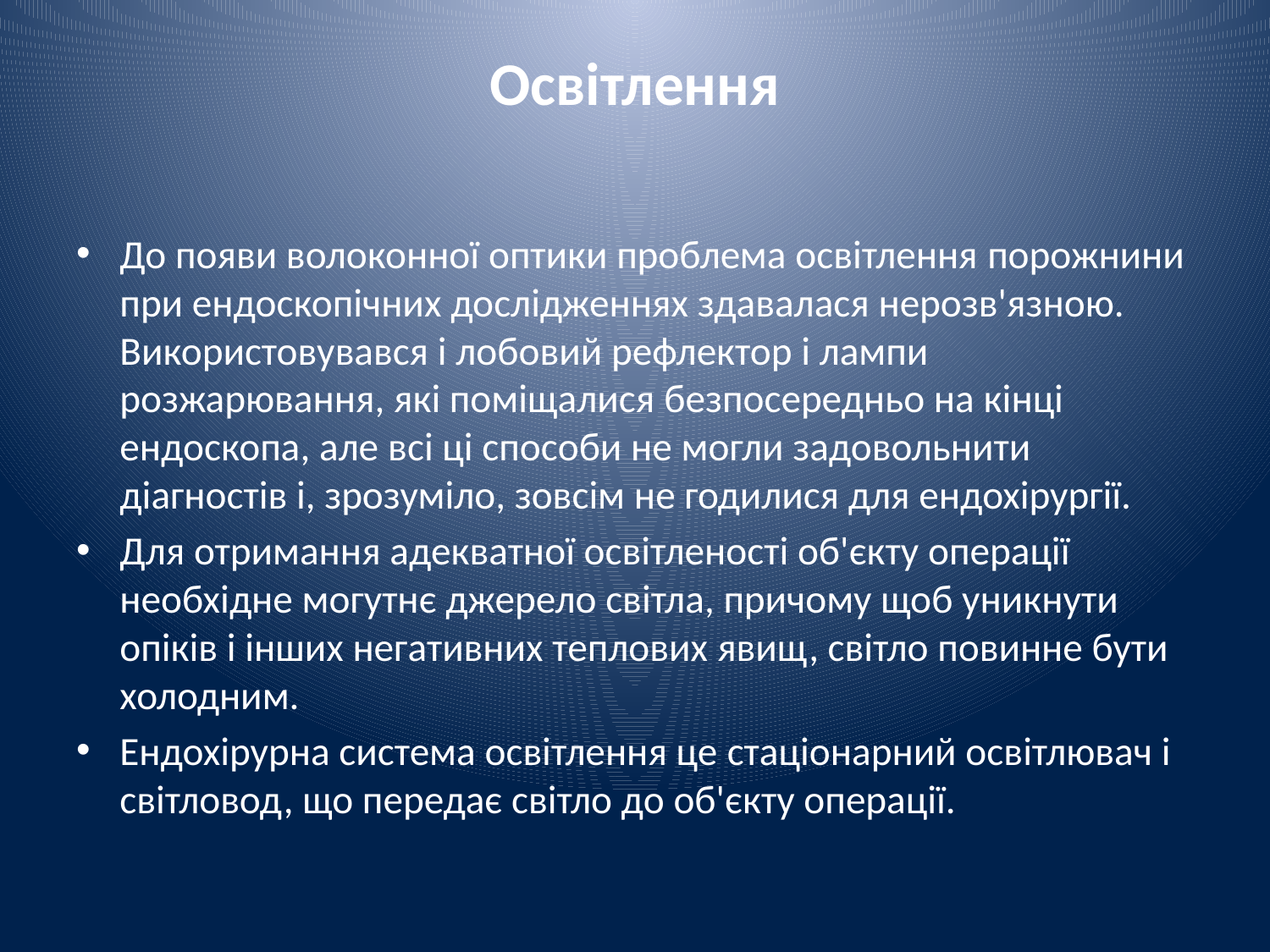

# Освітлення
До появи волоконної оптики проблема освітлення порожнини при ендоскопічних дослідженнях здавалася нерозв'язною. Використовувався і лобовий рефлектор і лампи розжарювання, які поміщалися безпосередньо на кінці ендоскопа, але всі ці способи не могли задовольнити діагностів і, зрозуміло, зовсім не годилися для ендохірургії.
Для отримання адекватної освітленості об'єкту операції необхідне могутнє джерело світла, причому щоб уникнути опіків і інших негативних теплових явищ, світло повинне бути холодним.
Ендохірурна система освітлення це стаціонарний освітлювач і світловод, що передає світло до об'єкту операції.